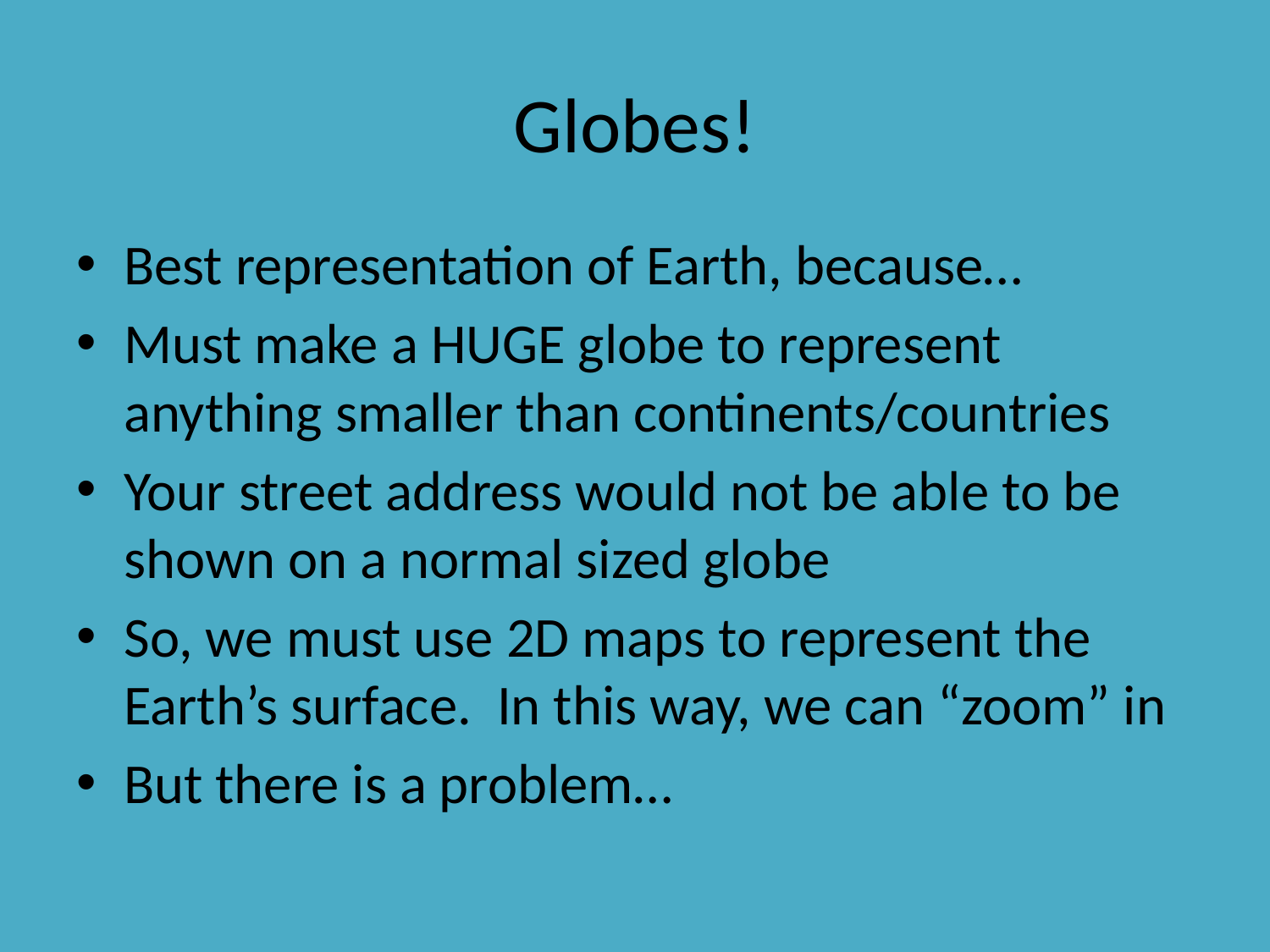

# Globes!
Best representation of Earth, because…
Must make a HUGE globe to represent anything smaller than continents/countries
Your street address would not be able to be shown on a normal sized globe
So, we must use 2D maps to represent the Earth’s surface.  In this way, we can “zoom” in
But there is a problem…